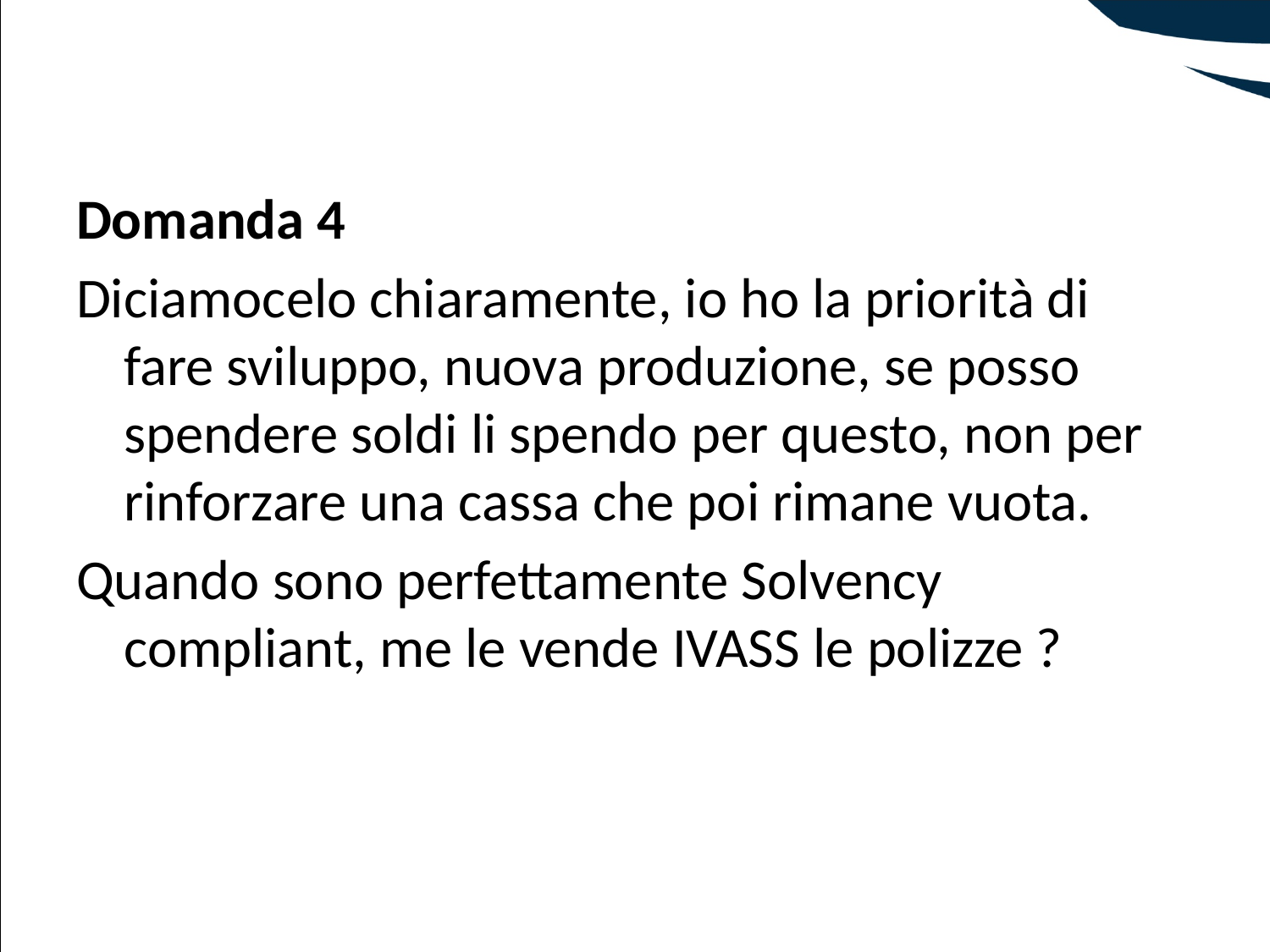

Domanda 4
Diciamocelo chiaramente, io ho la priorità di fare sviluppo, nuova produzione, se posso spendere soldi li spendo per questo, non per rinforzare una cassa che poi rimane vuota.
Quando sono perfettamente Solvency compliant, me le vende IVASS le polizze ?